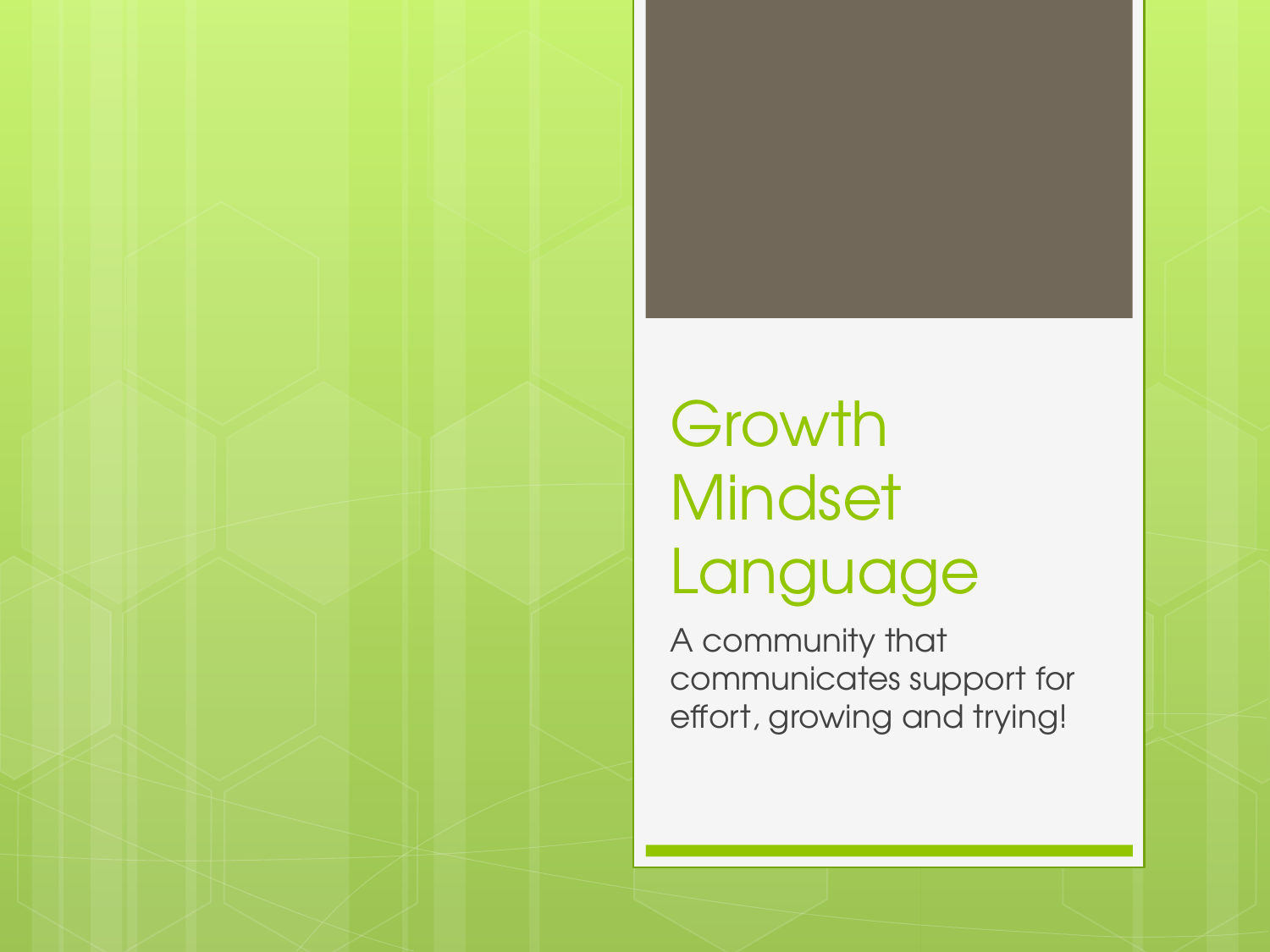

# Growth Mindset Language
A community that communicates support for effort, growing and trying!